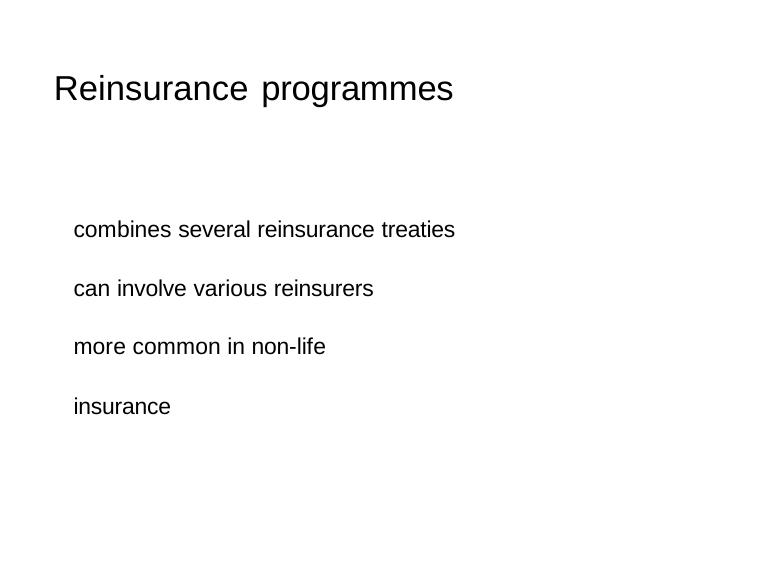

# Reinsurance programmes
combines several reinsurance treaties
can involve various reinsurers more common in non-life insurance